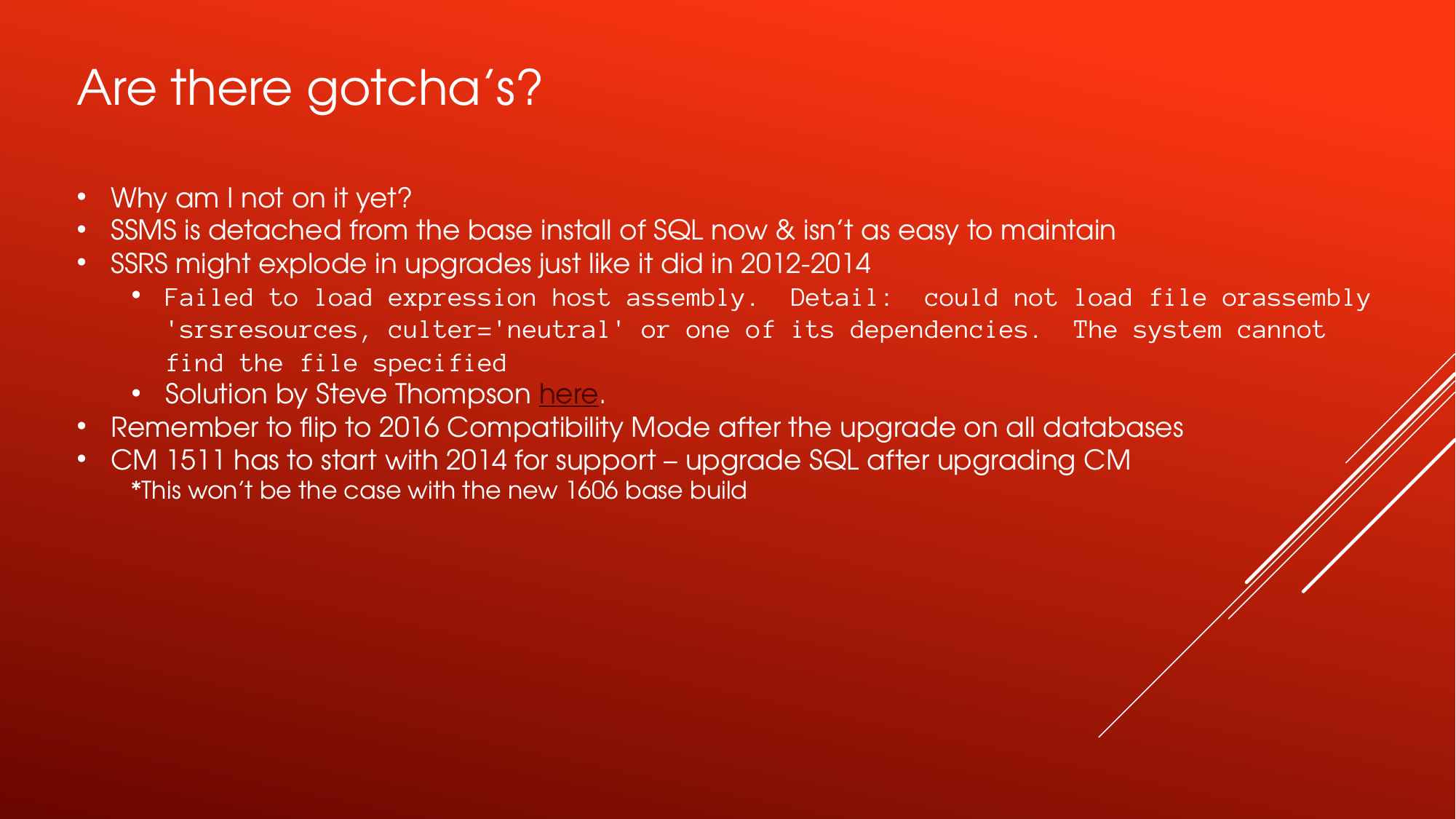

Are there gotcha’s?

Why am I not on it yet?
SSMS is detached from the base install of SQL now & isn’t as easy to maintain
SSRS might explode in upgrades just like it did in 2012-2014
Failed to load expression host assembly.  Detail:  could not load file orassembly 'srsresources, culter='neutral' or one of its dependencies.  The system cannot find the file specified
Solution by Steve Thompson here.
Remember to flip to 2016 Compatibility Mode after the upgrade on all databases
CM 1511 has to start with 2014 for support – upgrade SQL after upgrading CM
*This won’t be the case with the new 1606 base build